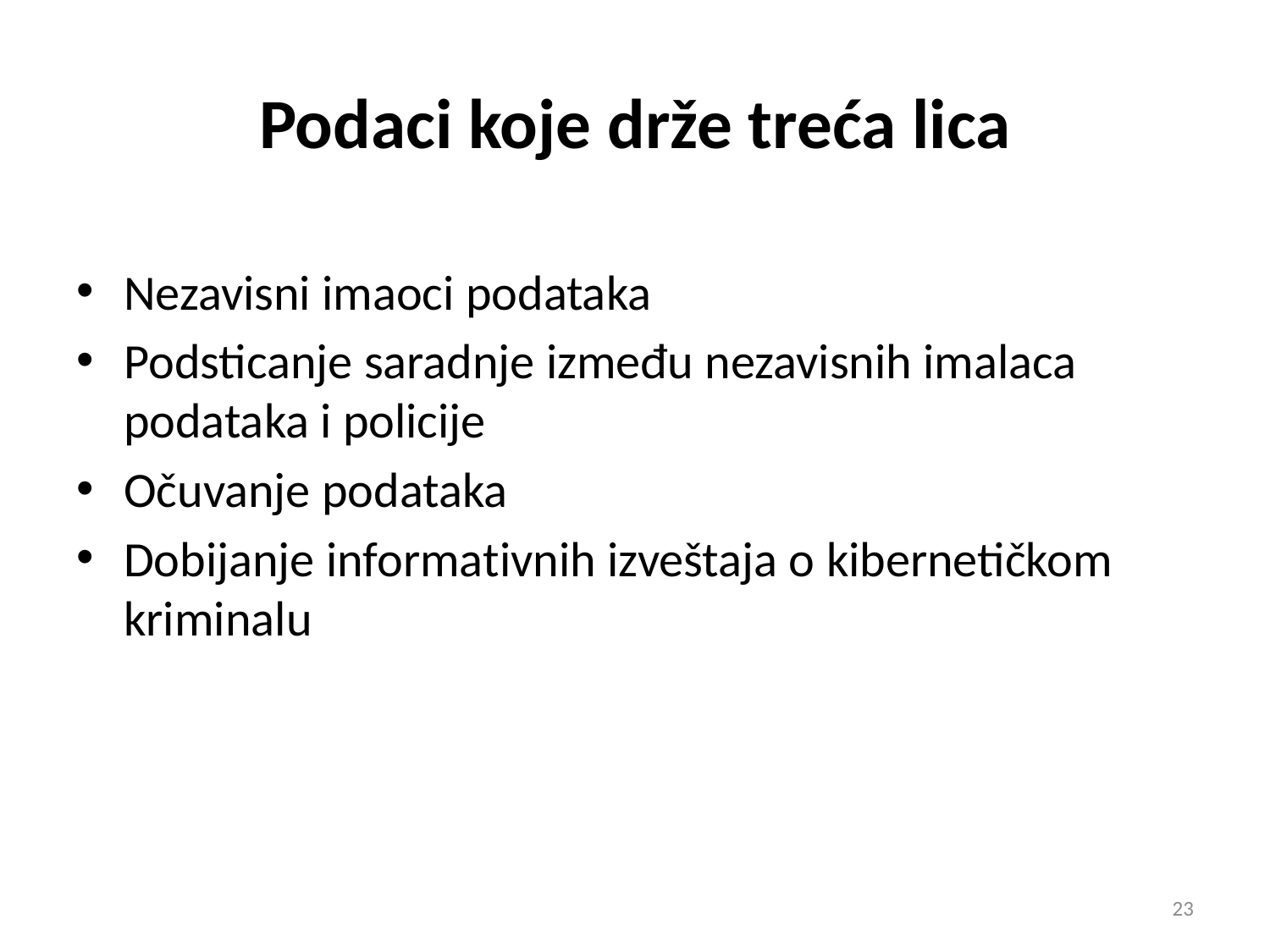

Podaci koje drže treća lica
Nezavisni imaoci podataka
Podsticanje saradnje između nezavisnih imalaca podataka i policije
Očuvanje podataka
Dobijanje informativnih izveštaja o kibernetičkom kriminalu

23